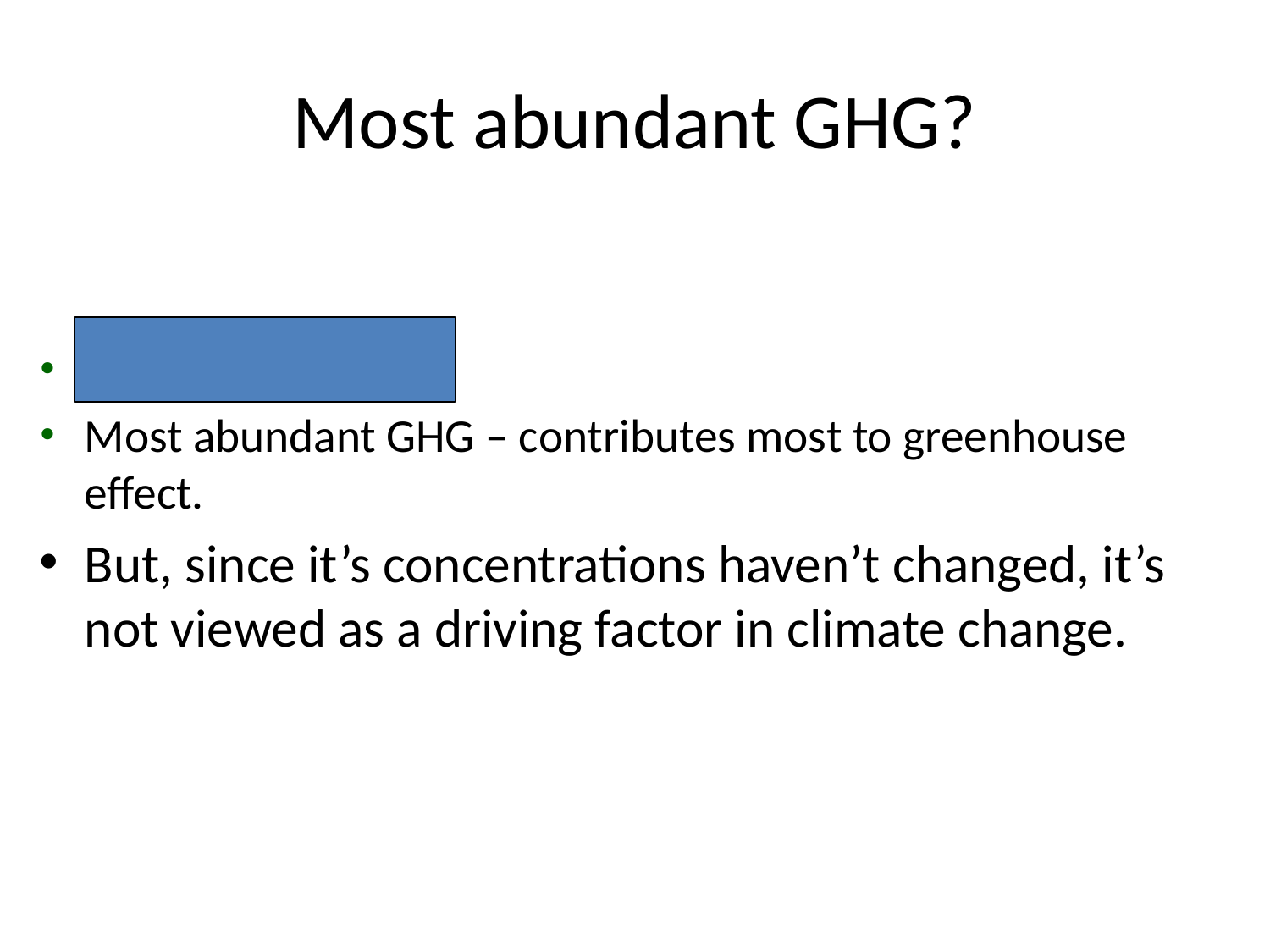

# Most abundant GHG?

Water vapor
Most abundant GHG – contributes most to greenhouse effect.
But, since it’s concentrations haven’t changed, it’s not viewed as a driving factor in climate change.